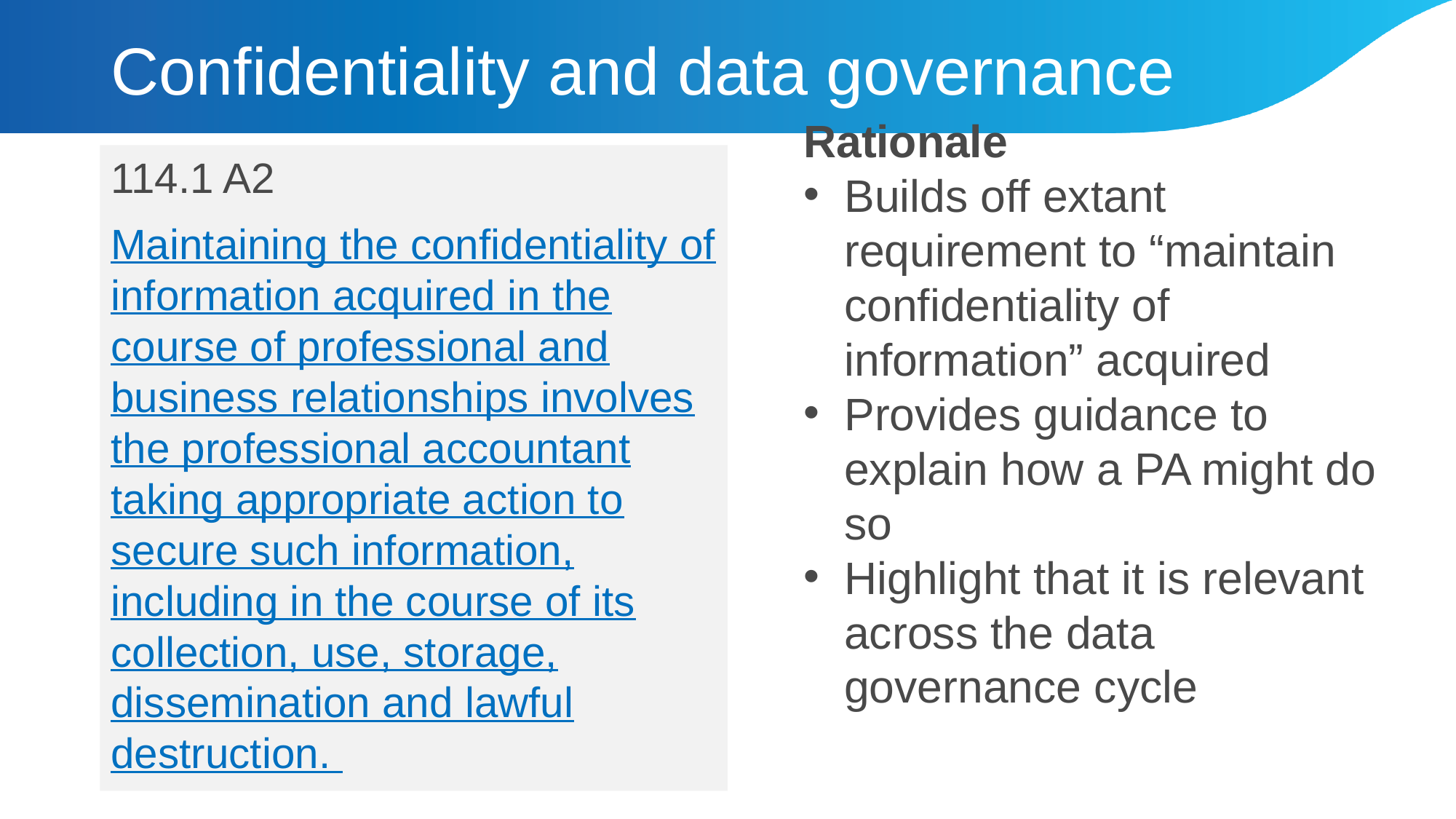

# Confidentiality and data governance
114.1 A2
Maintaining the confidentiality of information acquired in the course of professional and business relationships involves the professional accountant taking appropriate action to secure such information, including in the course of its collection, use, storage, dissemination and lawful destruction.
Rationale
Builds off extant requirement to “maintain confidentiality of information” acquired
Provides guidance to explain how a PA might do so
Highlight that it is relevant across the data governance cycle